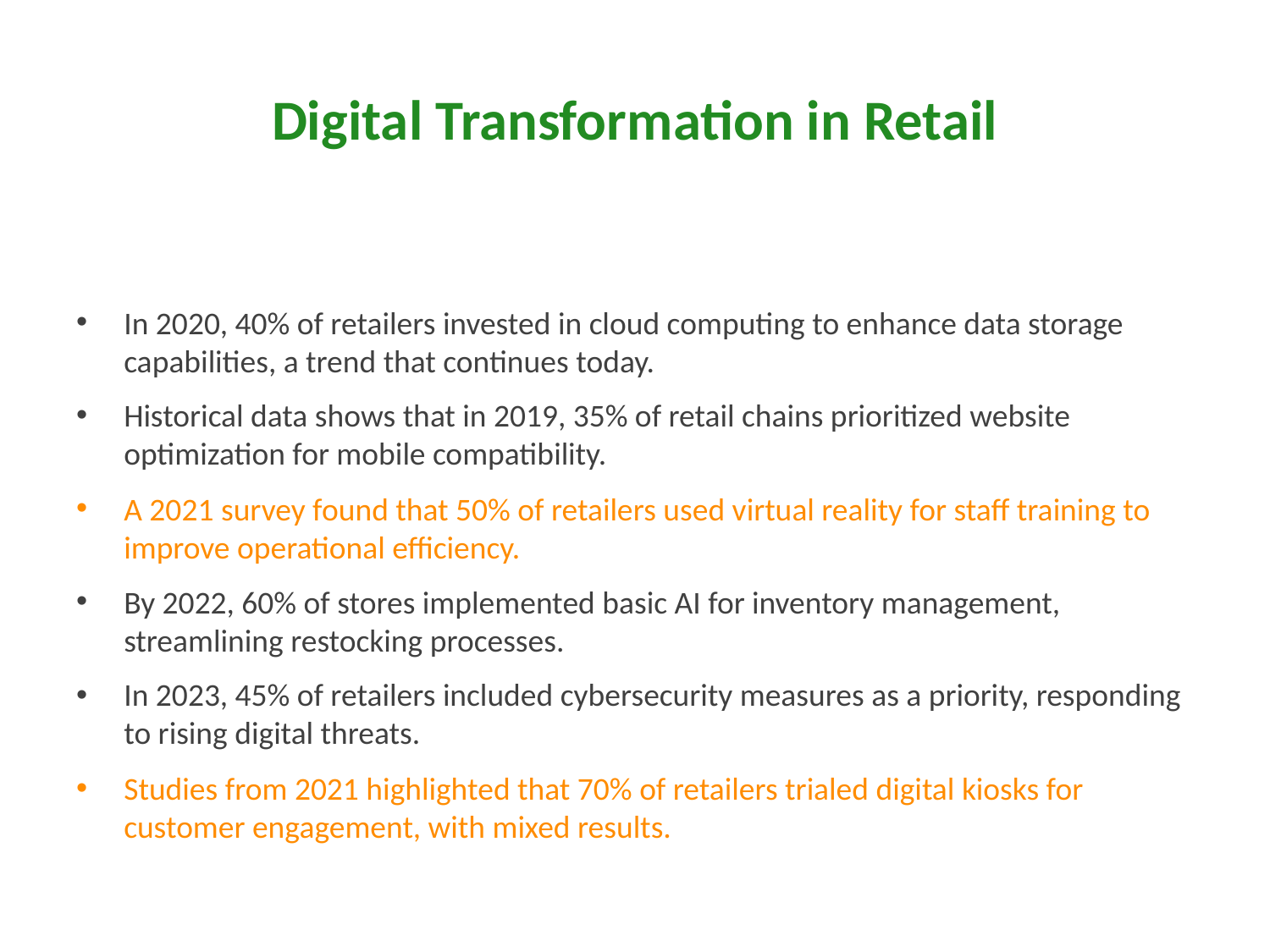

# Digital Transformation in Retail

In 2020, 40% of retailers invested in cloud computing to enhance data storage capabilities, a trend that continues today.
Historical data shows that in 2019, 35% of retail chains prioritized website optimization for mobile compatibility.
A 2021 survey found that 50% of retailers used virtual reality for staff training to improve operational efficiency.
By 2022, 60% of stores implemented basic AI for inventory management, streamlining restocking processes.
In 2023, 45% of retailers included cybersecurity measures as a priority, responding to rising digital threats.
Studies from 2021 highlighted that 70% of retailers trialed digital kiosks for customer engagement, with mixed results.